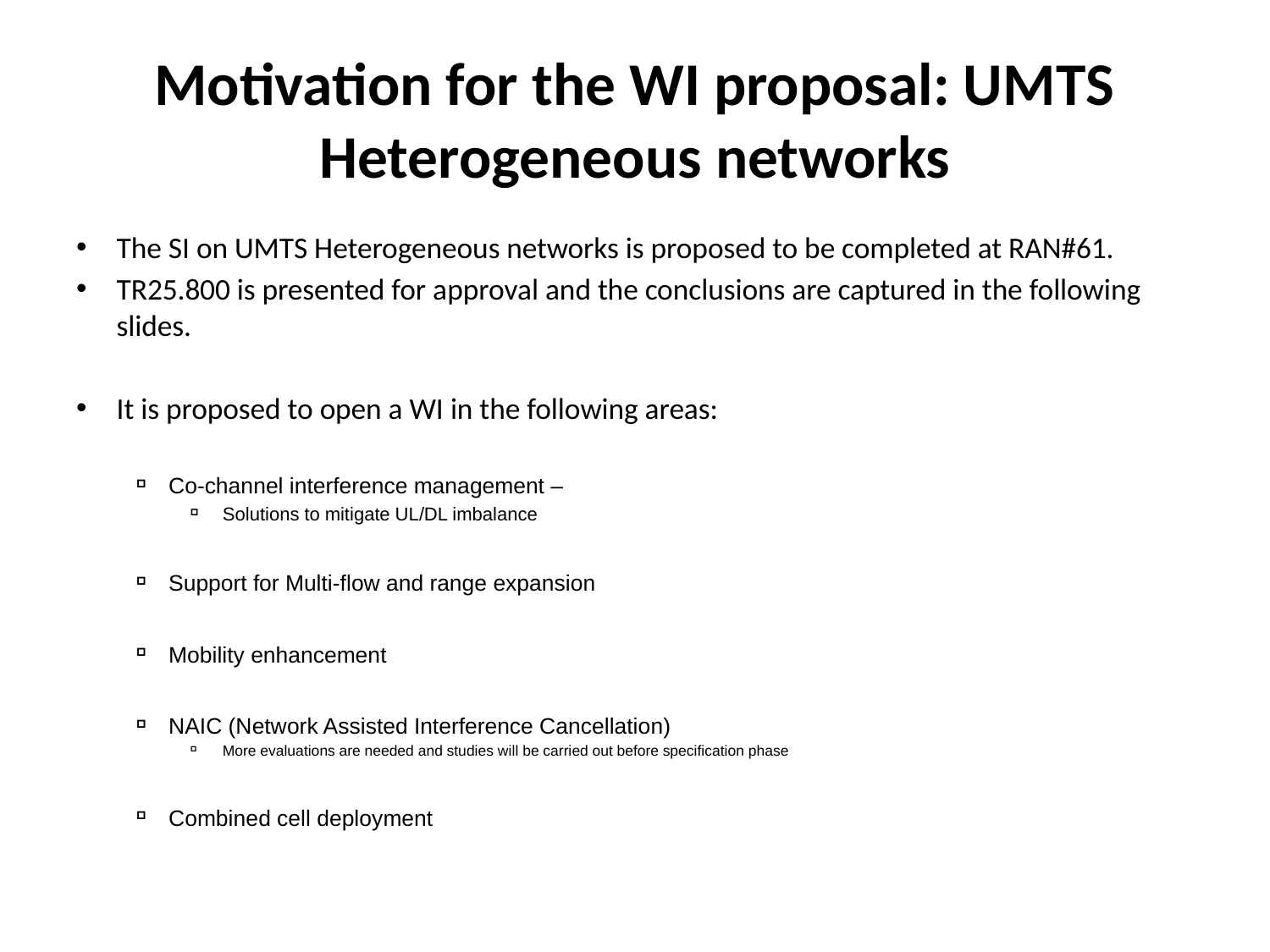

# Motivation for the WI proposal: UMTS Heterogeneous networks
The SI on UMTS Heterogeneous networks is proposed to be completed at RAN#61.
TR25.800 is presented for approval and the conclusions are captured in the following slides.

It is proposed to open a WI in the following areas:

Co-channel interference management –
Solutions to mitigate UL/DL imbalance

Support for Multi-flow and range expansion

Mobility enhancement

NAIC (Network Assisted Interference Cancellation)
More evaluations are needed and studies will be carried out before specification phase

Combined cell deployment